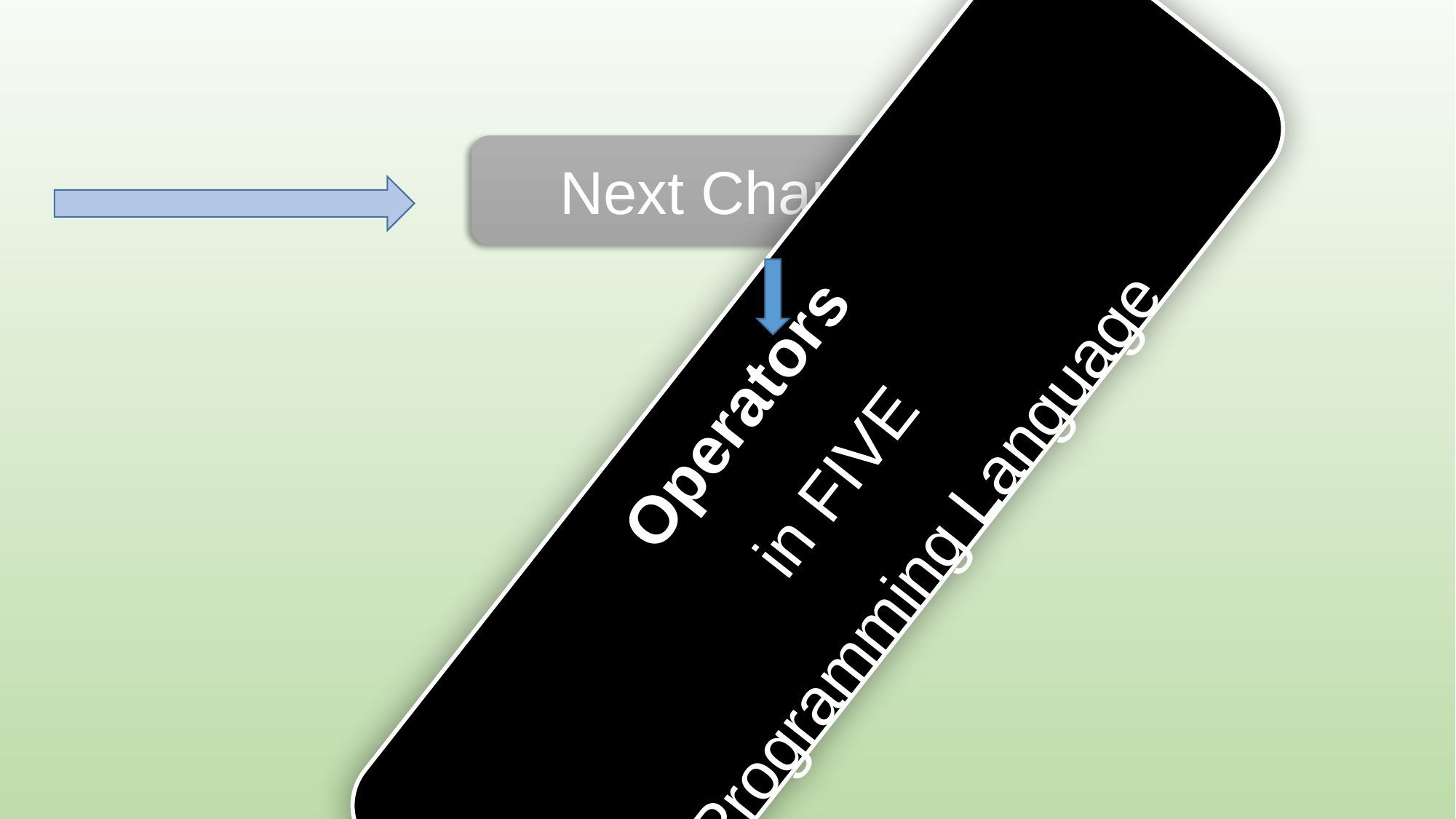

Next Chapter 05

Operators
in FIVE
Programming Language